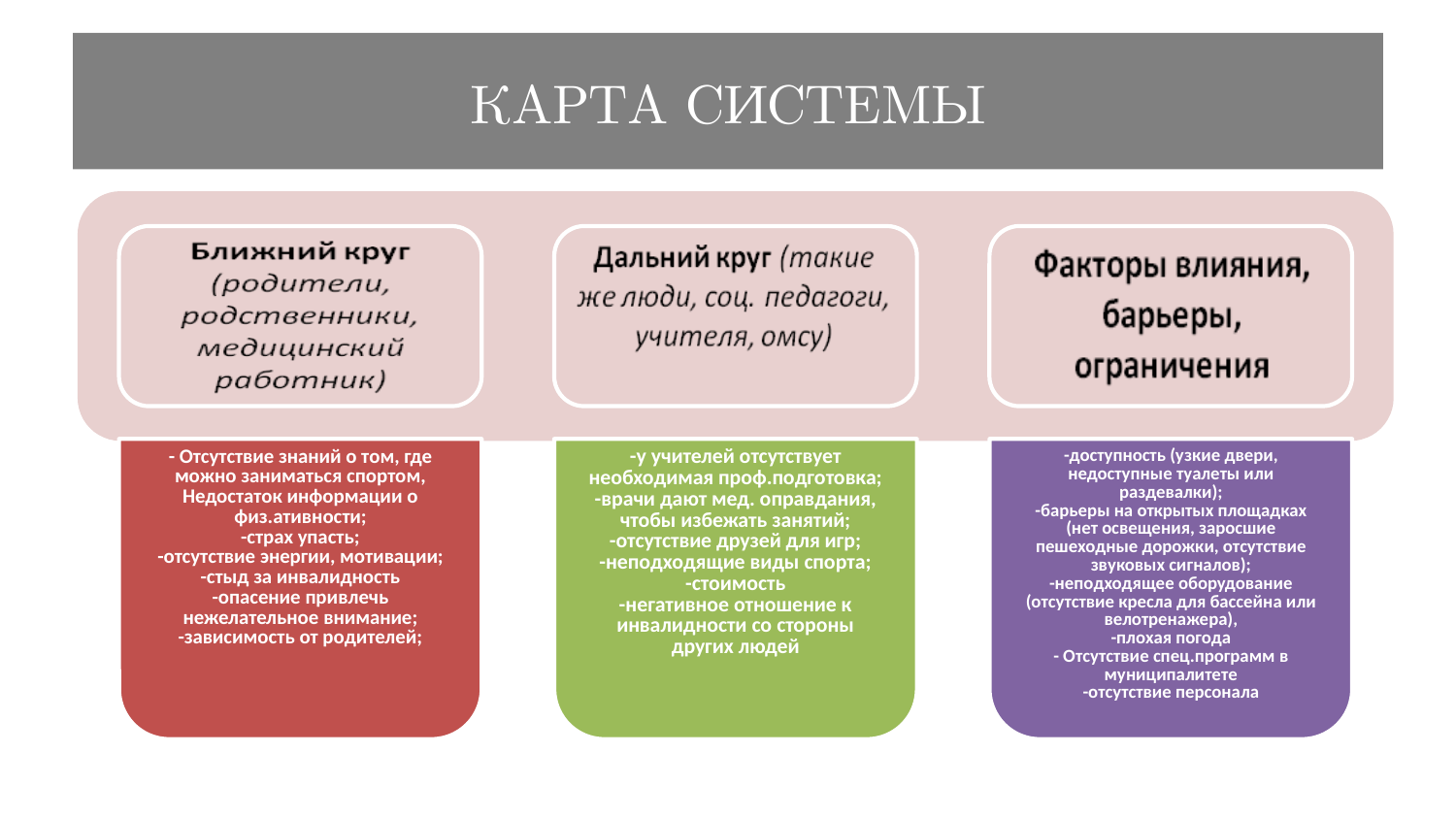

# КАРТА СИСТЕМЫ
- Отсутствие знаний о том, где можно заниматься спортом,
Недостаток информации о физ.ативности;
-страх упасть;
-отсутствие энергии, мотивации;
-стыд за инвалидность
-опасение привлечь нежелательное внимание;
-зависимость от родителей;
-у учителей отсутствует необходимая проф.подготовка;
-врачи дают мед. оправдания, чтобы избежать занятий;
-отсутствие друзей для игр;
-неподходящие виды спорта;
-стоимость
-негативное отношение к инвалидности со стороны других людей
-доступность (узкие двери, недоступные туалеты или раздевалки);
-барьеры на открытых площадках (нет освещения, заросшие пешеходные дорожки, отсутствие звуковых сигналов);
-неподходящее оборудование (отсутствие кресла для бассейна или велотренажера),
-плохая погода
- Отсутствие спец.программ в муниципалитете
-отсутствие персонала